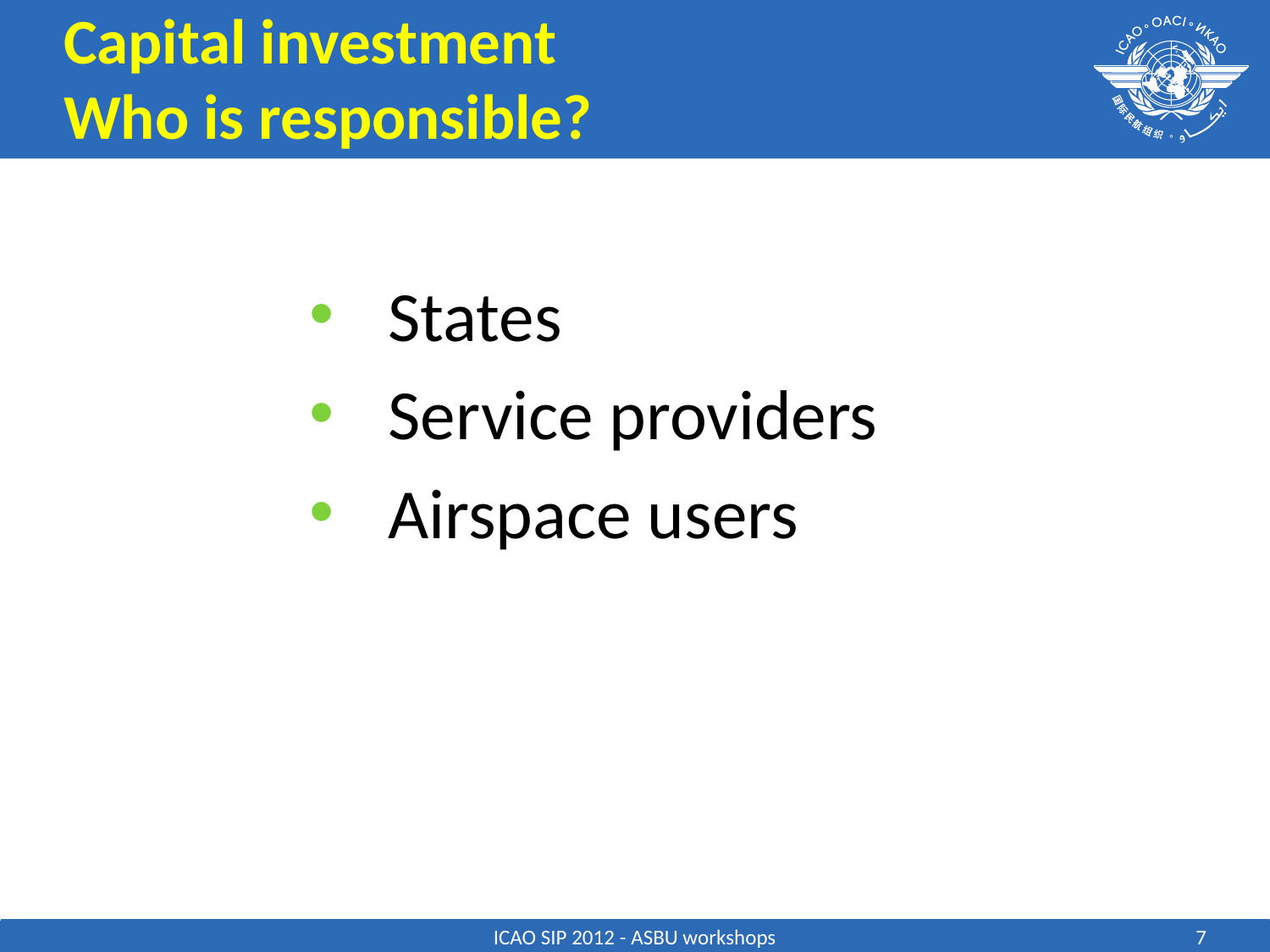

# Capital investment Who is responsible?
States
Service providers
Airspace users
7
ICAO SIP 2012 - ASBU workshops